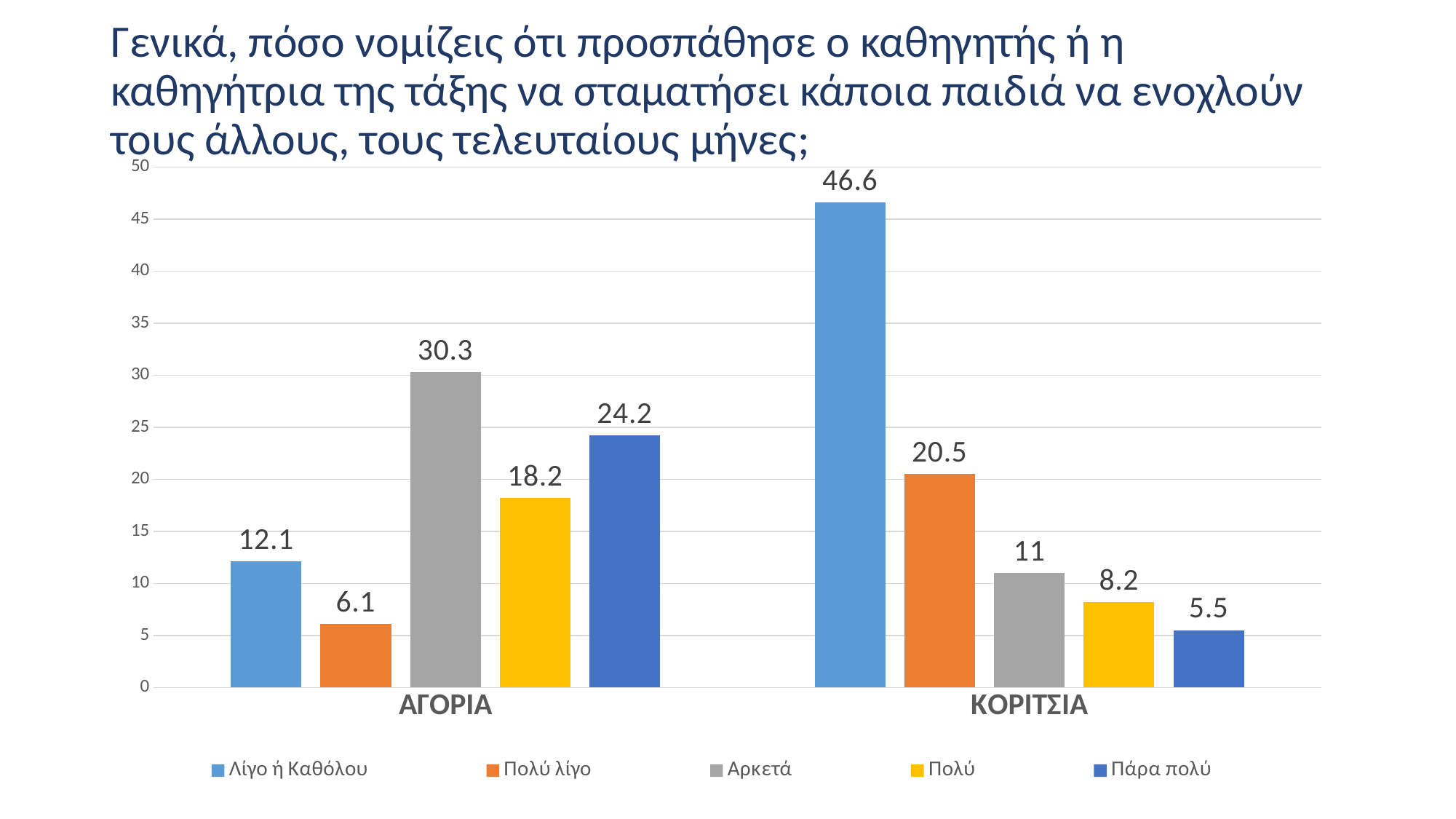

# Γενικά, πόσο νομίζεις ότι προσπάθησε ο καθηγητής ή η καθηγήτρια της τάξης να σταματήσει κάποια παιδιά να ενοχλούν τους άλλους, τους τελευταίους μήνες;

### Chart

| Category | Λίγο ή Καθόλου | Πολύ λίγο | Αρκετά | Πολύ | Πάρα πολύ |
|---|---|---|---|---|---|
| ΑΓΟΡΙΑ | 12.1 | 6.1 | 30.3 | 18.2 | 24.2 |
| ΚΟΡΙΤΣΙΑ | 46.6 | 20.5 | 11.0 | 8.2 | 5.5 |